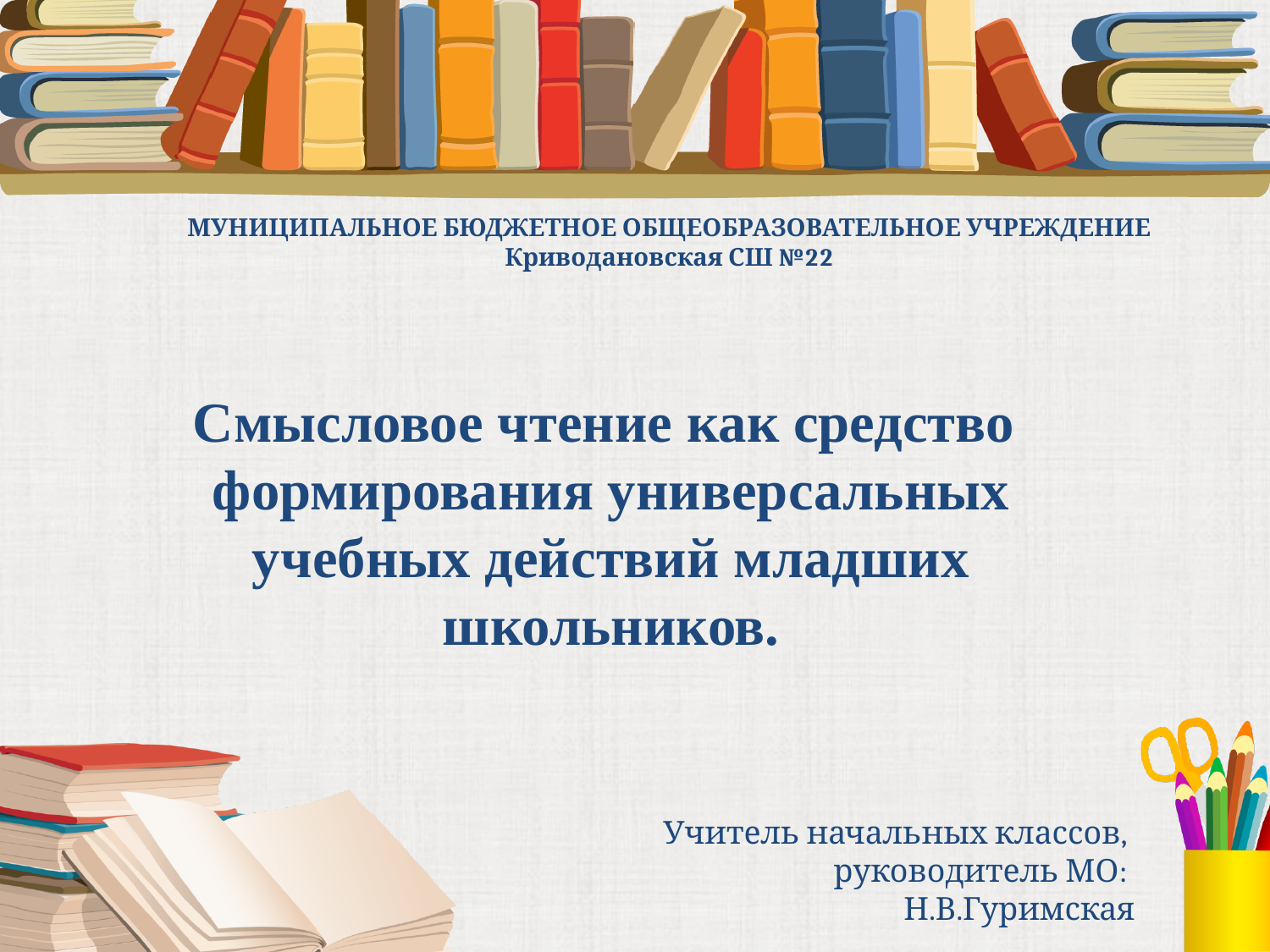

МУНИЦИПАЛЬНОЕ БЮДЖЕТНОЕ ОБЩЕОБРАЗОВАТЕЛЬНОЕ УЧРЕЖДЕНИЕ
Криводановская СШ №22
Смысловое чтение как средство  формирования универсальных учебных действий младших школьников.

Учитель начальных классов,
руководитель МО:
Н.В.Гуримская